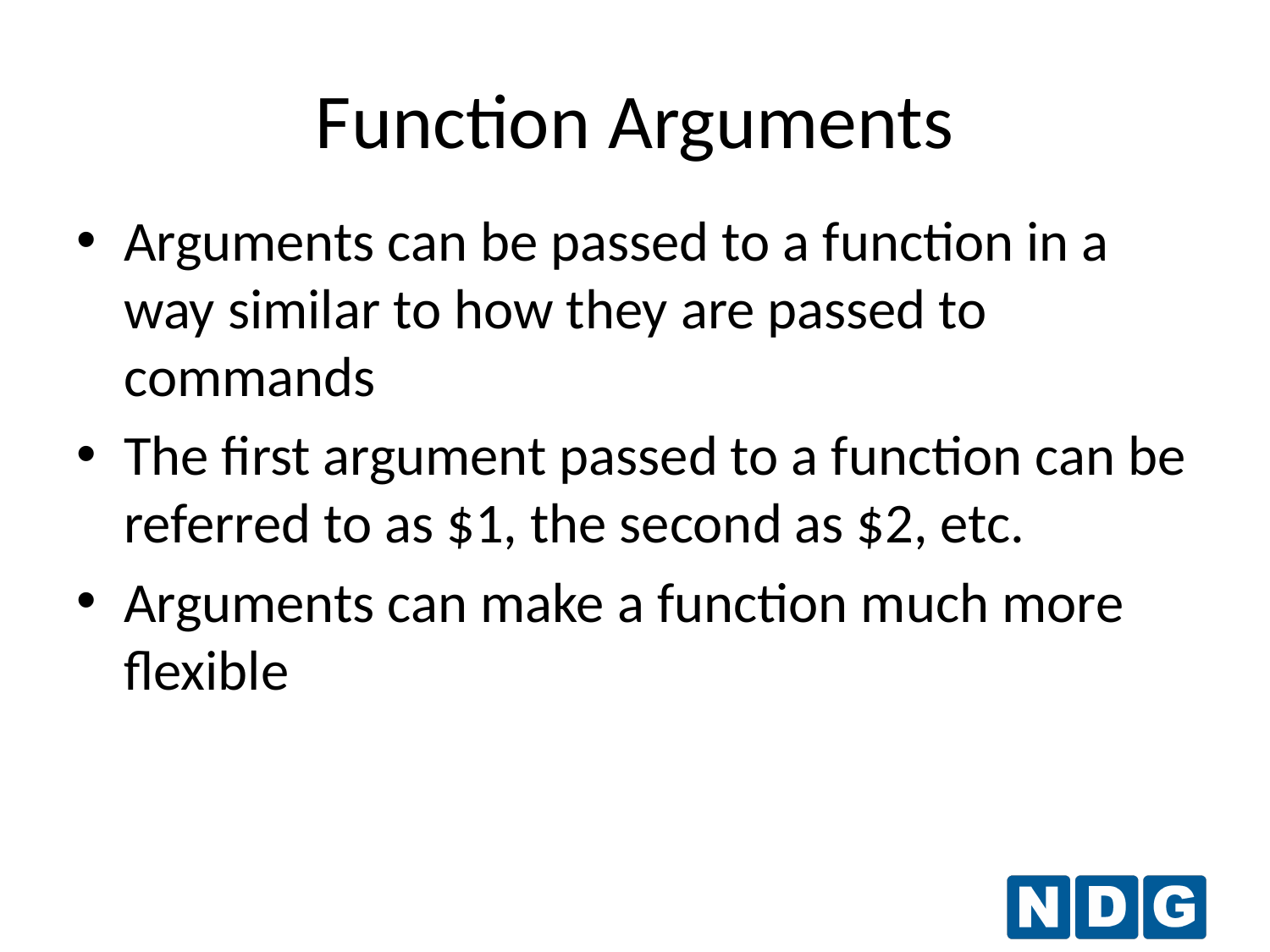

Function Arguments
Arguments can be passed to a function in a way similar to how they are passed to commands
The first argument passed to a function can be referred to as $1, the second as $2, etc.
Arguments can make a function much more flexible